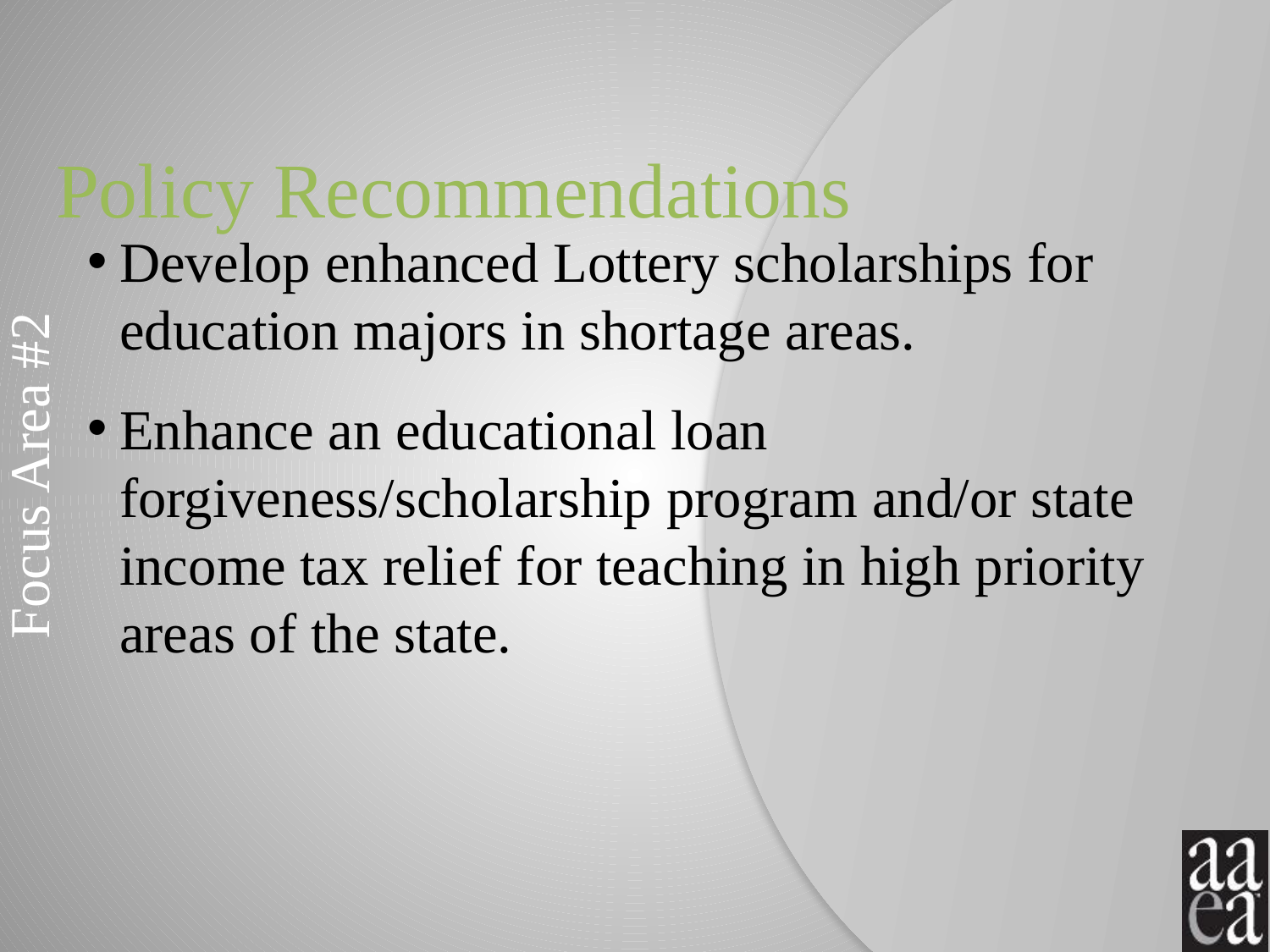

# Policy Recommendations
Develop enhanced Lottery scholarships for education majors in shortage areas.
Enhance an educational loan forgiveness/scholarship program and/or state income tax relief for teaching in high priority areas of the state.
Focus Area #2